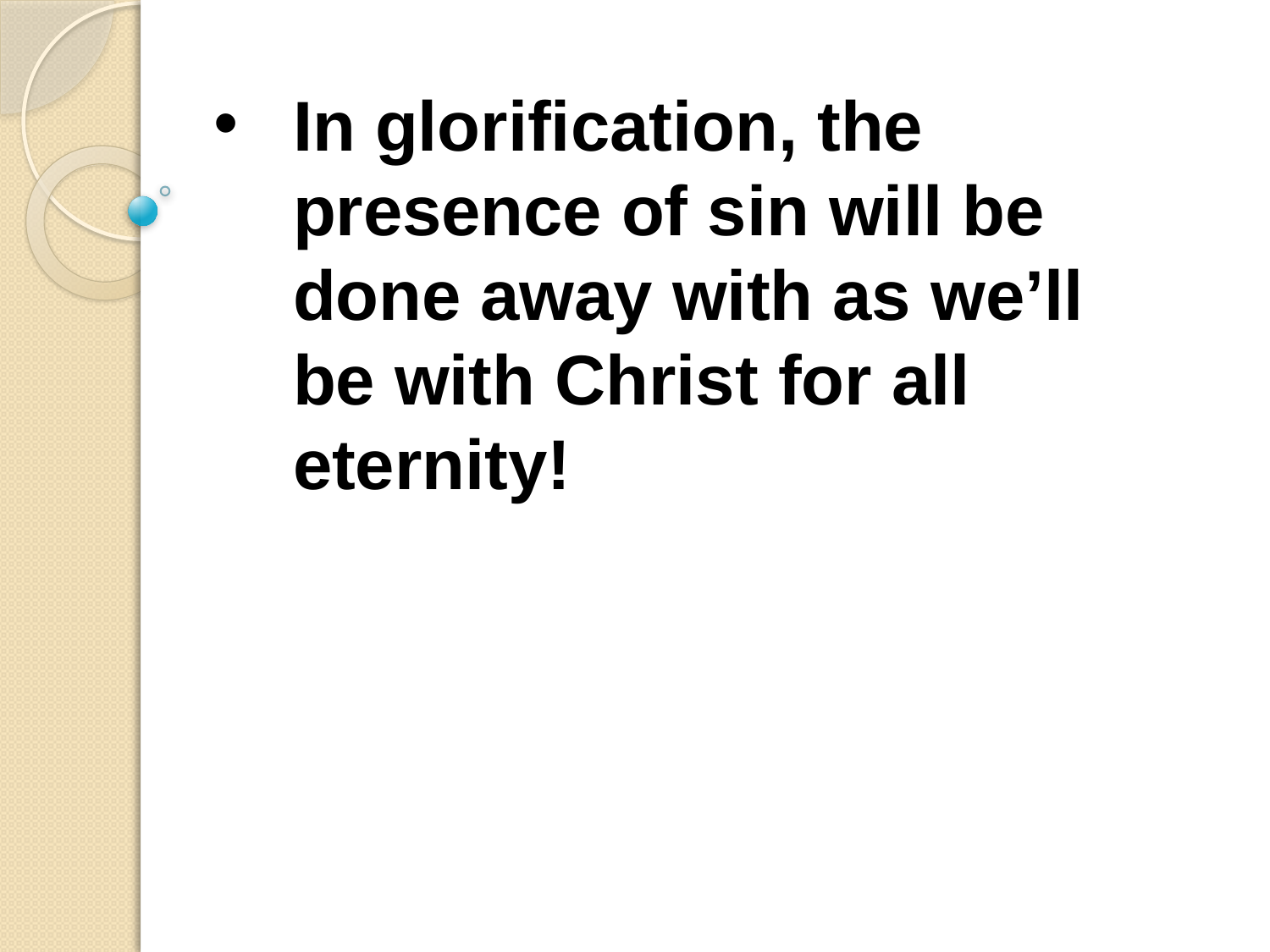

In glorification, the presence of sin will be done away with as we’ll be with Christ for all eternity!